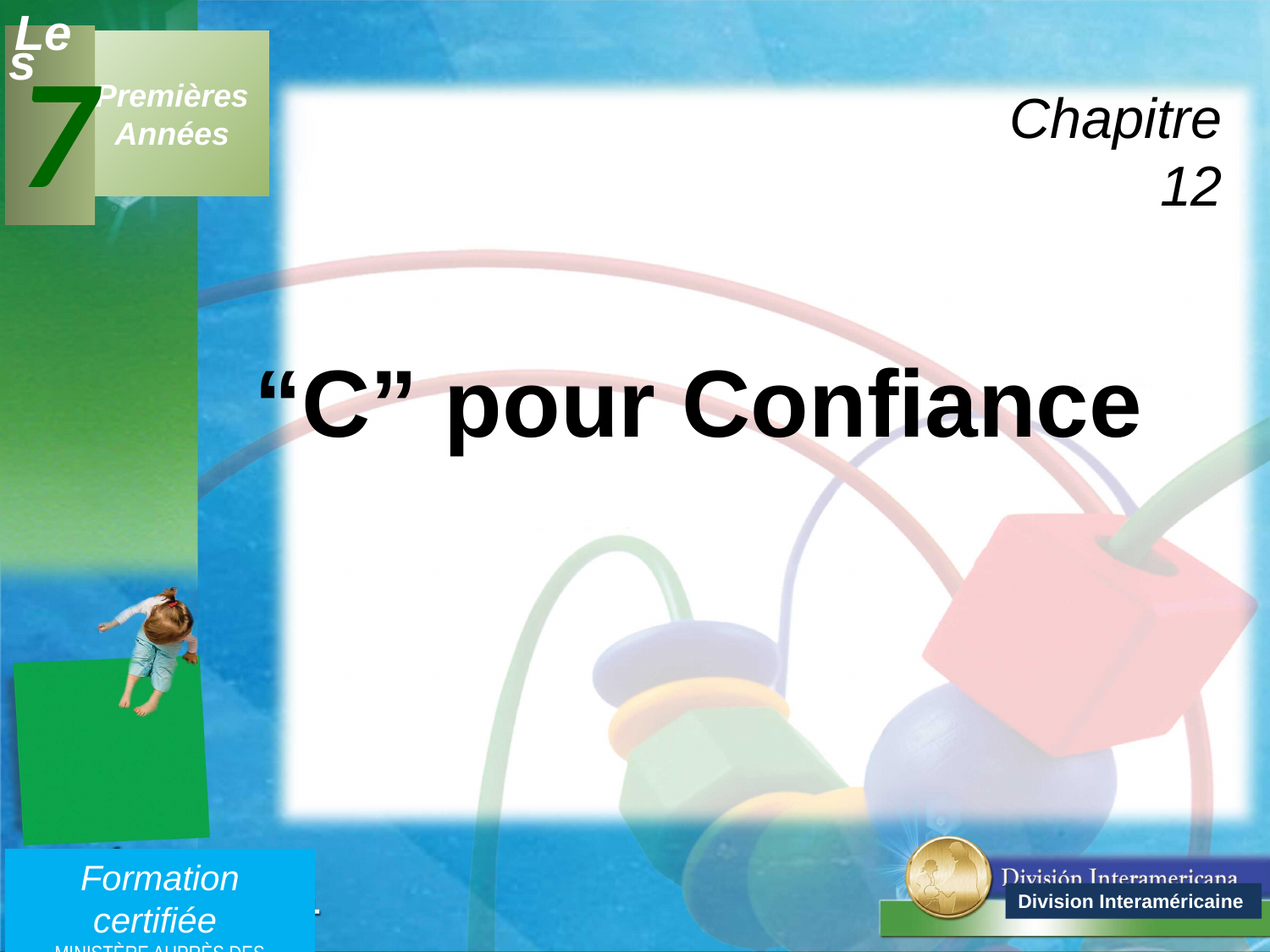

Les
7
Premières
Années
Chapitre 12
“C” pour Confiance
Formation certifiée
MINISTÈRE AUPRÈS DES ENFANTS
Division Interaméricaine